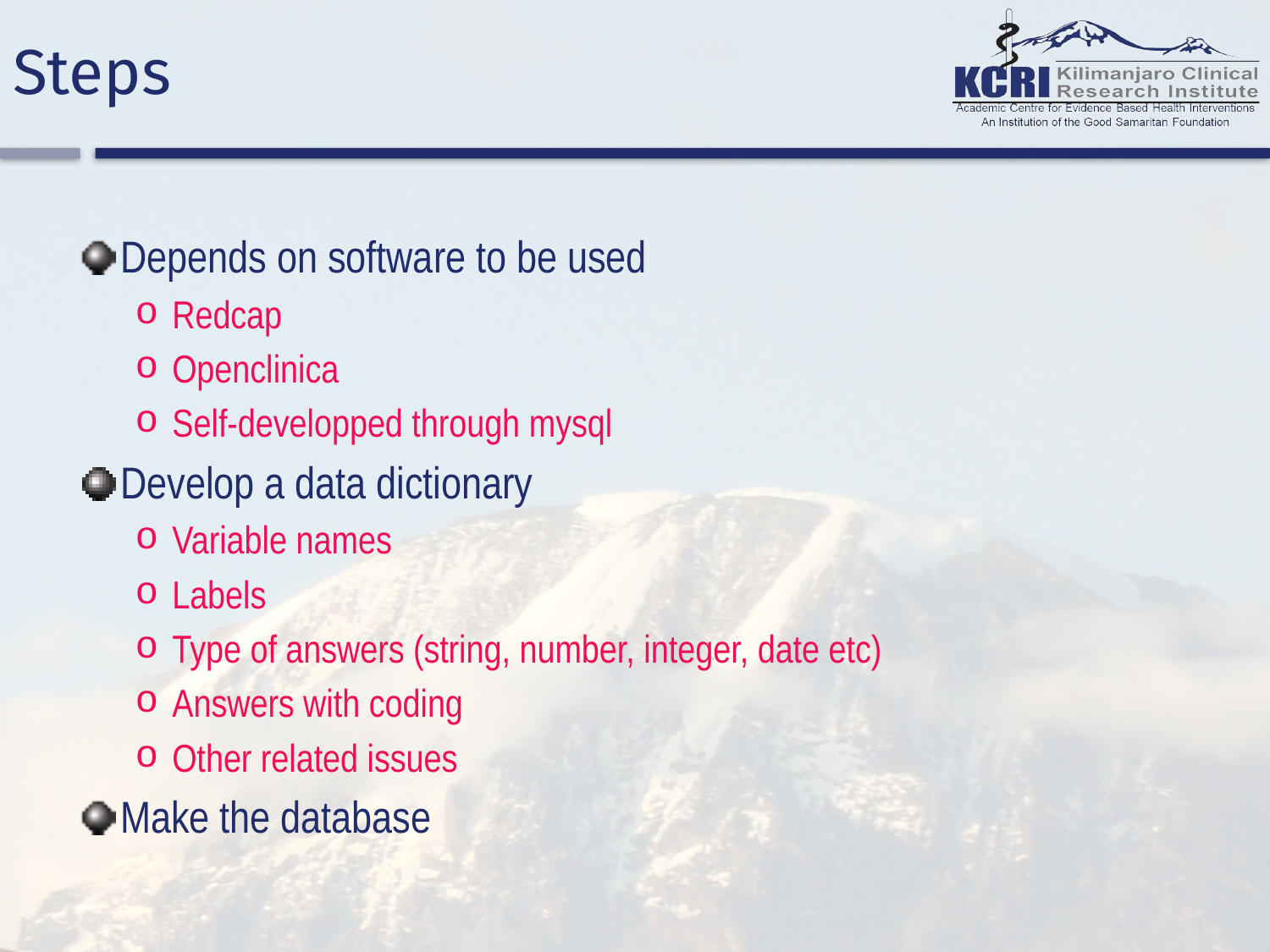

# Steps
Depends on software to be used
Redcap
Openclinica
Self-developped through mysql
Develop a data dictionary
Variable names
Labels
Type of answers (string, number, integer, date etc)
Answers with coding
Other related issues
Make the database